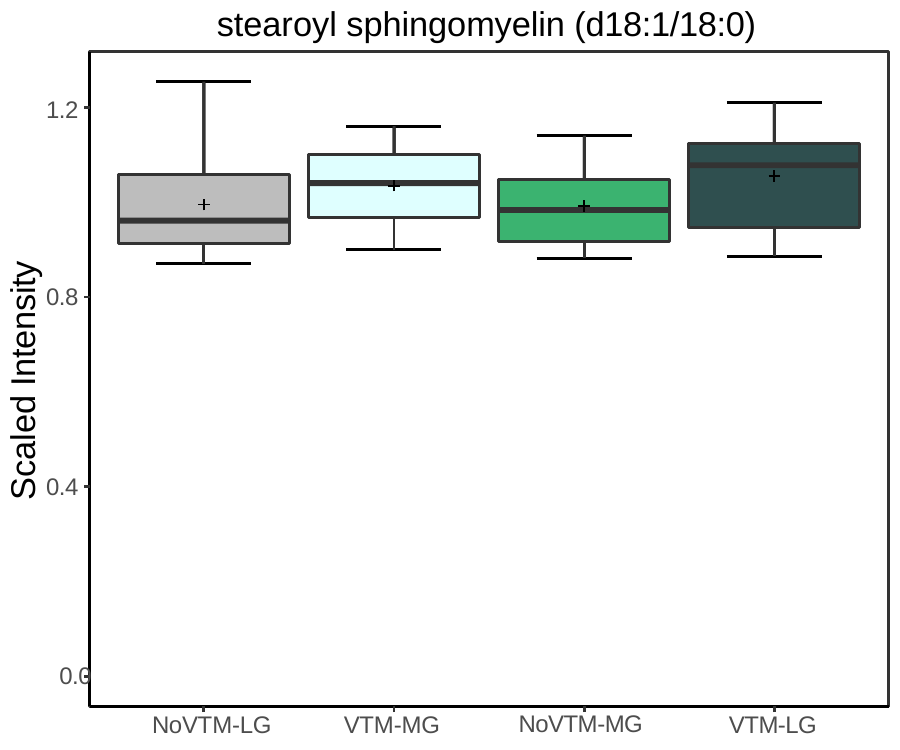

stearoyl sphingomyelin (d18:1/18:0)

1.2

Scaled Intensity

0.8
0.4
0.0
NoVTM-MG
NoVTM-LG
VTM-MG
VTM-LG